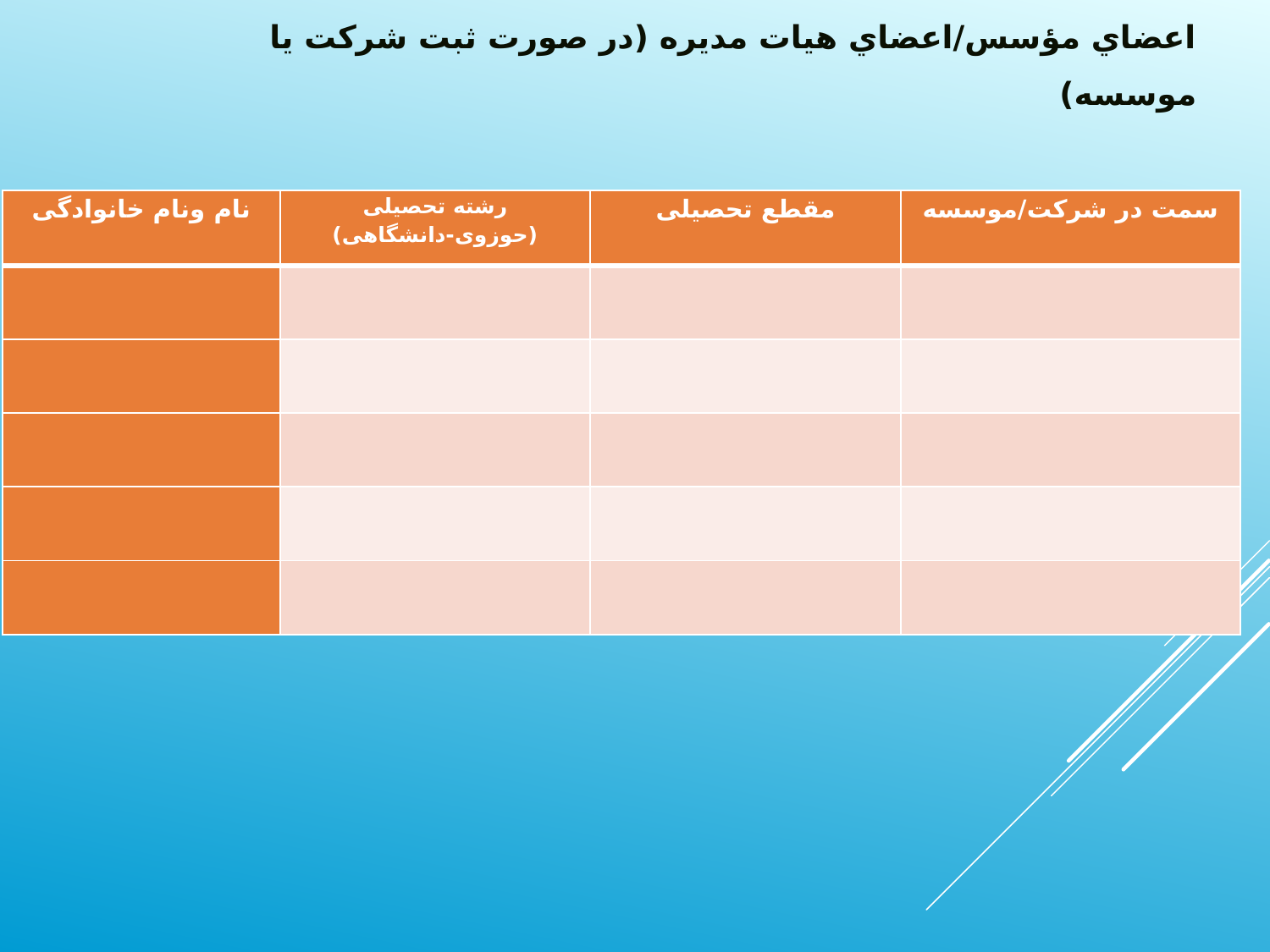

اعضاي مؤسس/اعضاي هيات مديره (در صورت ثبت شرکت یا موسسه)
| نام ونام خانوادگی | رشته تحصيلی (حوزوی-دانشگاهی) | مقطع تحصیلی | سمت در شرکت/موسسه |
| --- | --- | --- | --- |
|  |  |  |  |
|  |  |  |  |
|  |  |  |  |
|  |  |  |  |
|  |  |  |  |